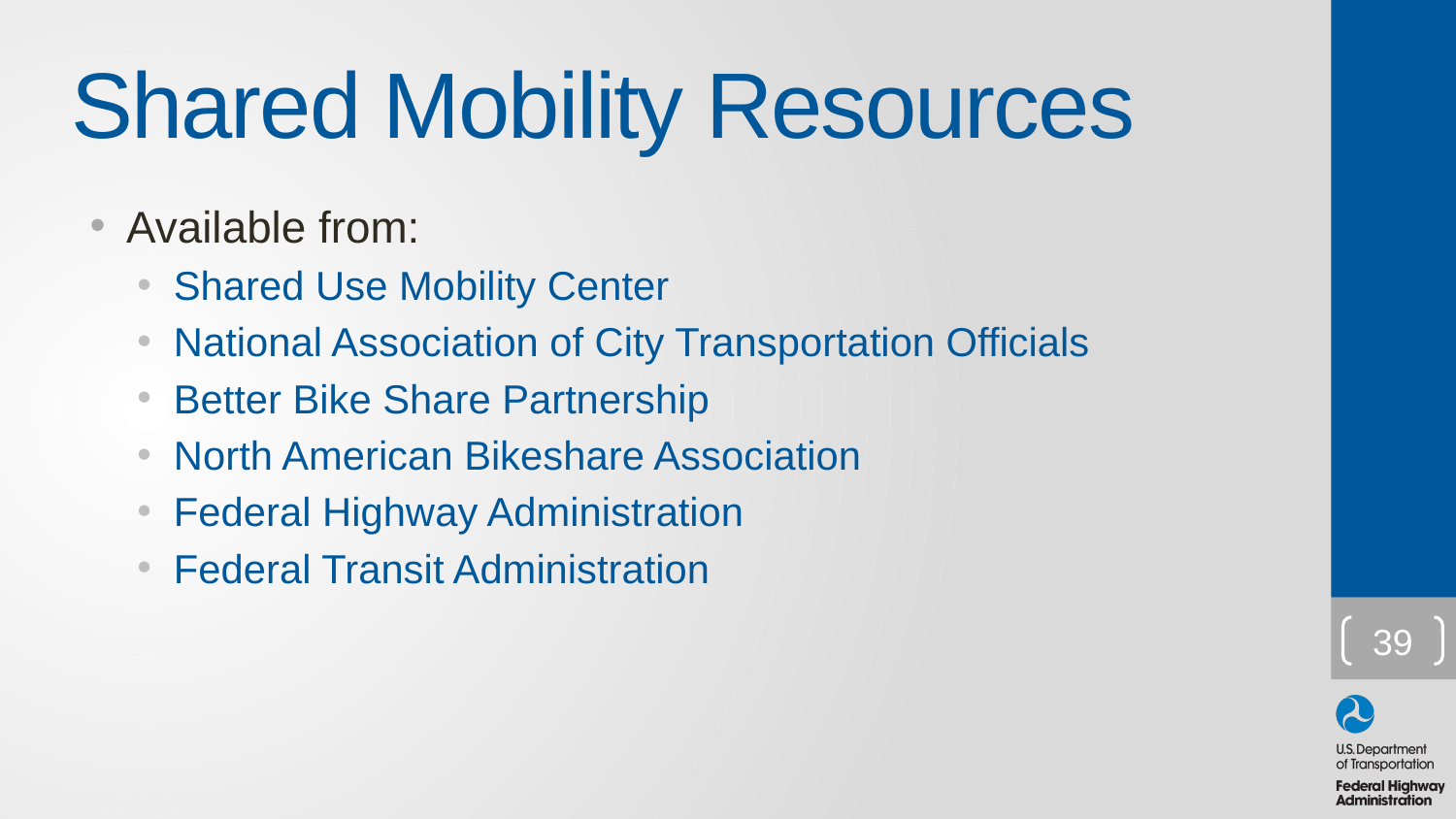

# Shared Mobility Resources
Available from:
Shared Use Mobility Center
National Association of City Transportation Officials
Better Bike Share Partnership
North American Bikeshare Association
Federal Highway Administration
Federal Transit Administration

39